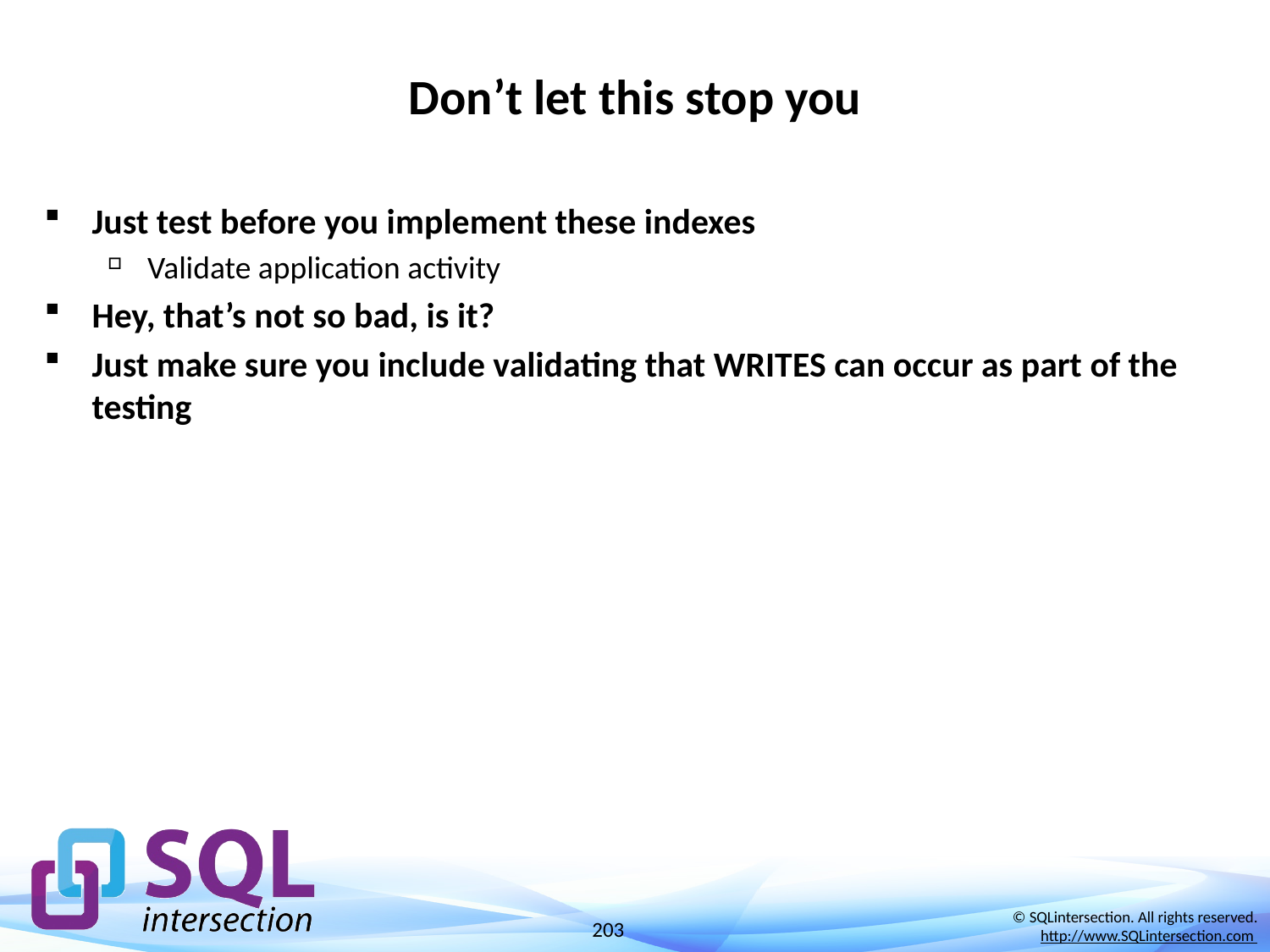

# Don’t let this stop you
Just test before you implement these indexes
Validate application activity
Hey, that’s not so bad, is it?
Just make sure you include validating that WRITES can occur as part of the testing